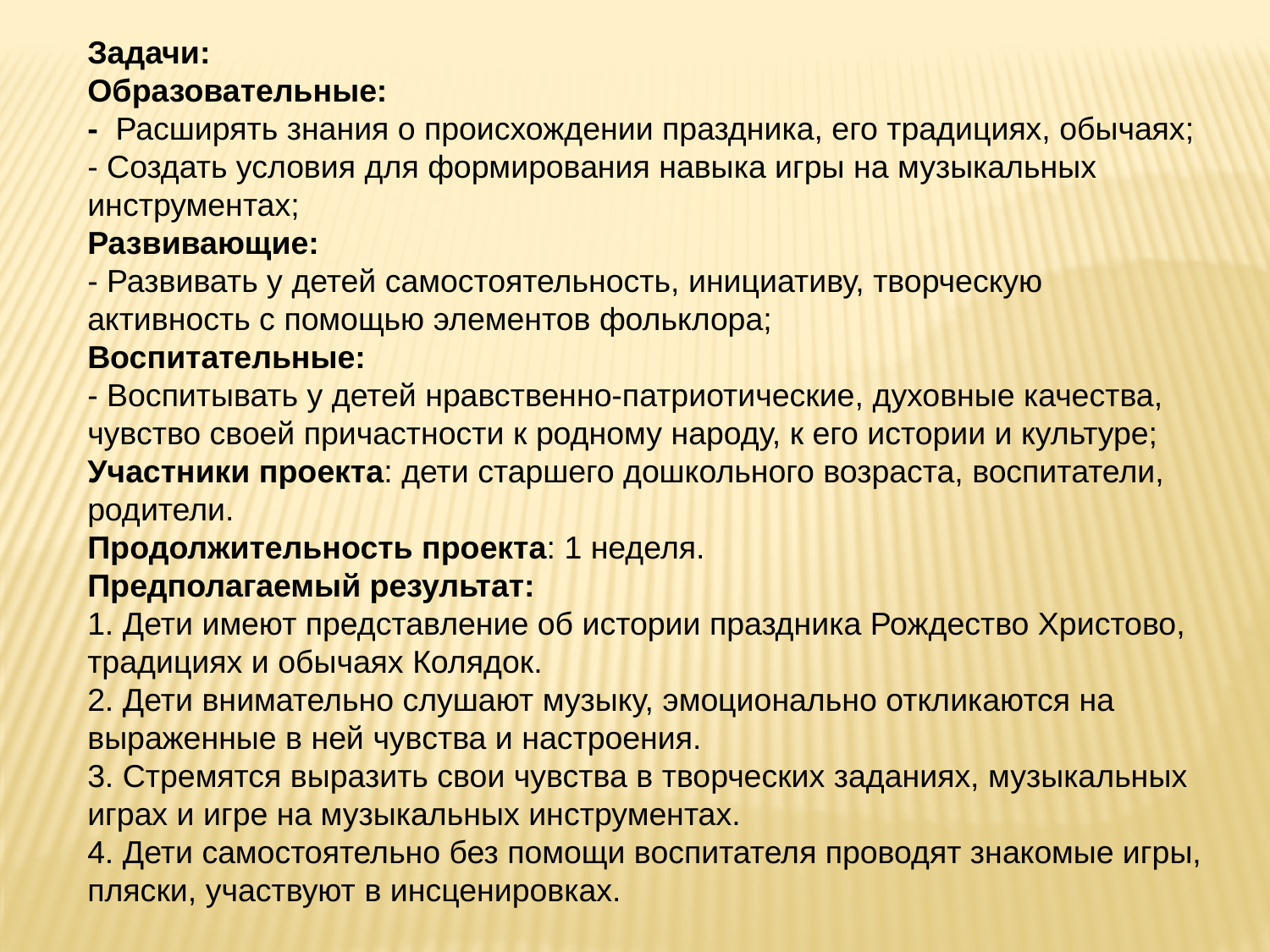

Задачи:
Образовательные:
-  Расширять знания о происхождении праздника, его традициях, обычаях;
- Создать условия для формирования навыка игры на музыкальных инструментах;
Развивающие:
- Развивать у детей самостоятельность, инициативу, творческую активность с помощью элементов фольклора;
Воспитательные:
- Воспитывать у детей нравственно-патриотические, духовные качества, чувство своей причастности к родному народу, к его истории и культуре;
Участники проекта: дети старшего дошкольного возраста, воспитатели, родители.
Продолжительность проекта: 1 неделя.
Предполагаемый результат:
1. Дети имеют представление об истории праздника Рождество Христово, традициях и обычаях Колядок.
2. Дети внимательно слушают музыку, эмоционально откликаются на выраженные в ней чувства и настроения.
3. Стремятся выразить свои чувства в творческих заданиях, музыкальных играх и игре на музыкальных инструментах.
4. Дети самостоятельно без помощи воспитателя проводят знакомые игры, пляски, участвуют в инсценировках.